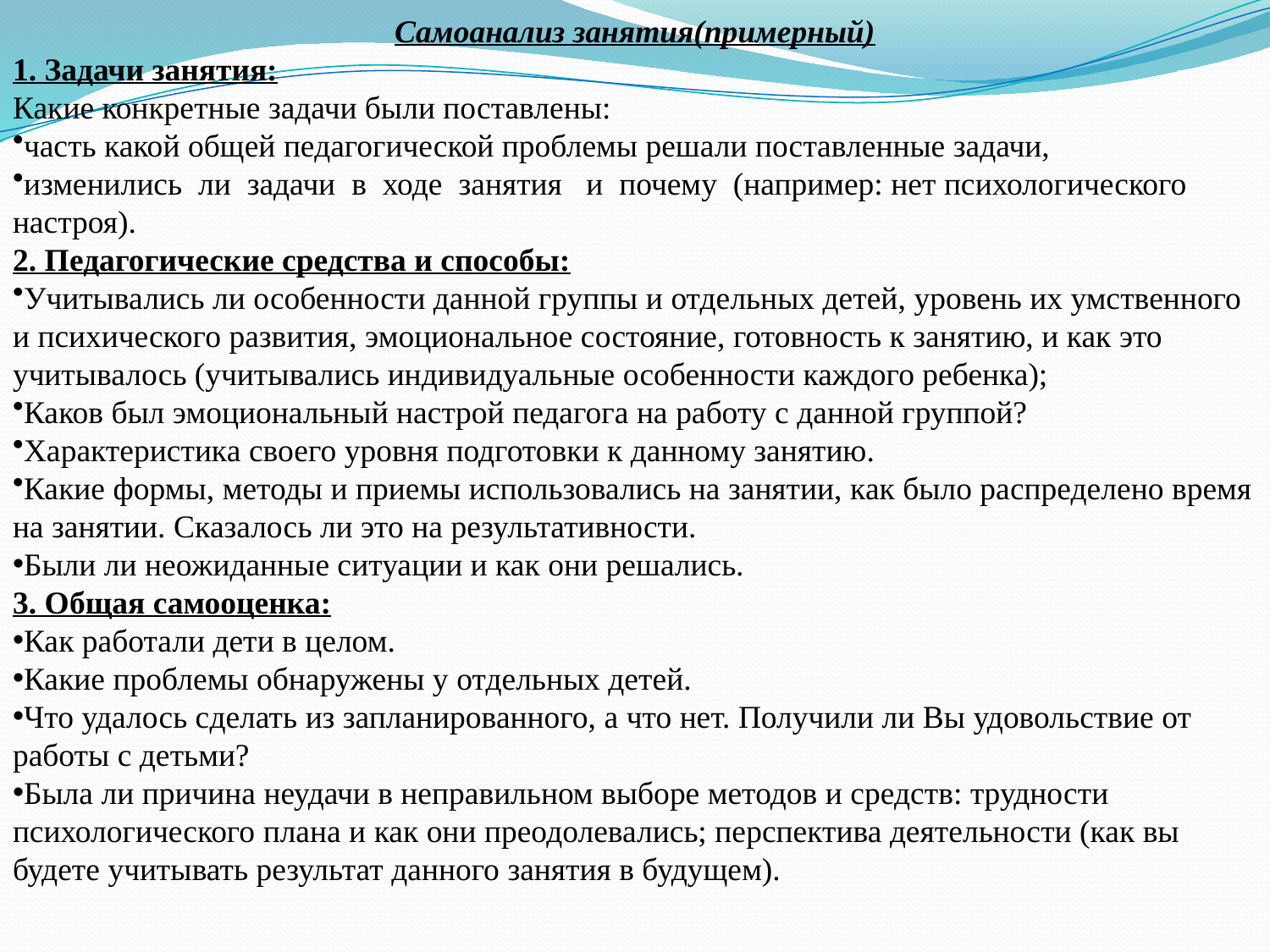

Самоанализ занятия(примерный)
1. Задачи занятия:
Какие конкретные задачи были поставлены:
часть какой общей педагогической проблемы решали поставленные задачи,
изменились  ли  задачи  в  ходе  занятия   и  почему  (например: нет психологического настроя).
2. Педагогические средства и способы:
Учитывались ли особенности данной группы и отдельных детей, уровень их умственного и психического развития, эмоциональное состояние, готовность к занятию, и как это учитывалось (учитывались индивидуальные особенности каждого ребенка);
Каков был эмоциональный настрой педагога на работу с данной группой?
Характеристика своего уровня подготовки к данному занятию.
Какие формы, методы и приемы использовались на занятии, как было распределено время на занятии. Сказалось ли это на результативности.
Были ли неожиданные ситуации и как они решались.
3. Общая самооценка:
Как работали дети в целом.
Какие проблемы обнаружены у отдельных детей.
Что удалось сделать из запланированного, а что нет. Получили ли Вы удовольствие от работы с детьми?
Была ли причина неудачи в неправильном выборе методов и средств: трудности психологического плана и как они преодолевались; перспектива деятельности (как вы будете учитывать результат данного занятия в будущем).